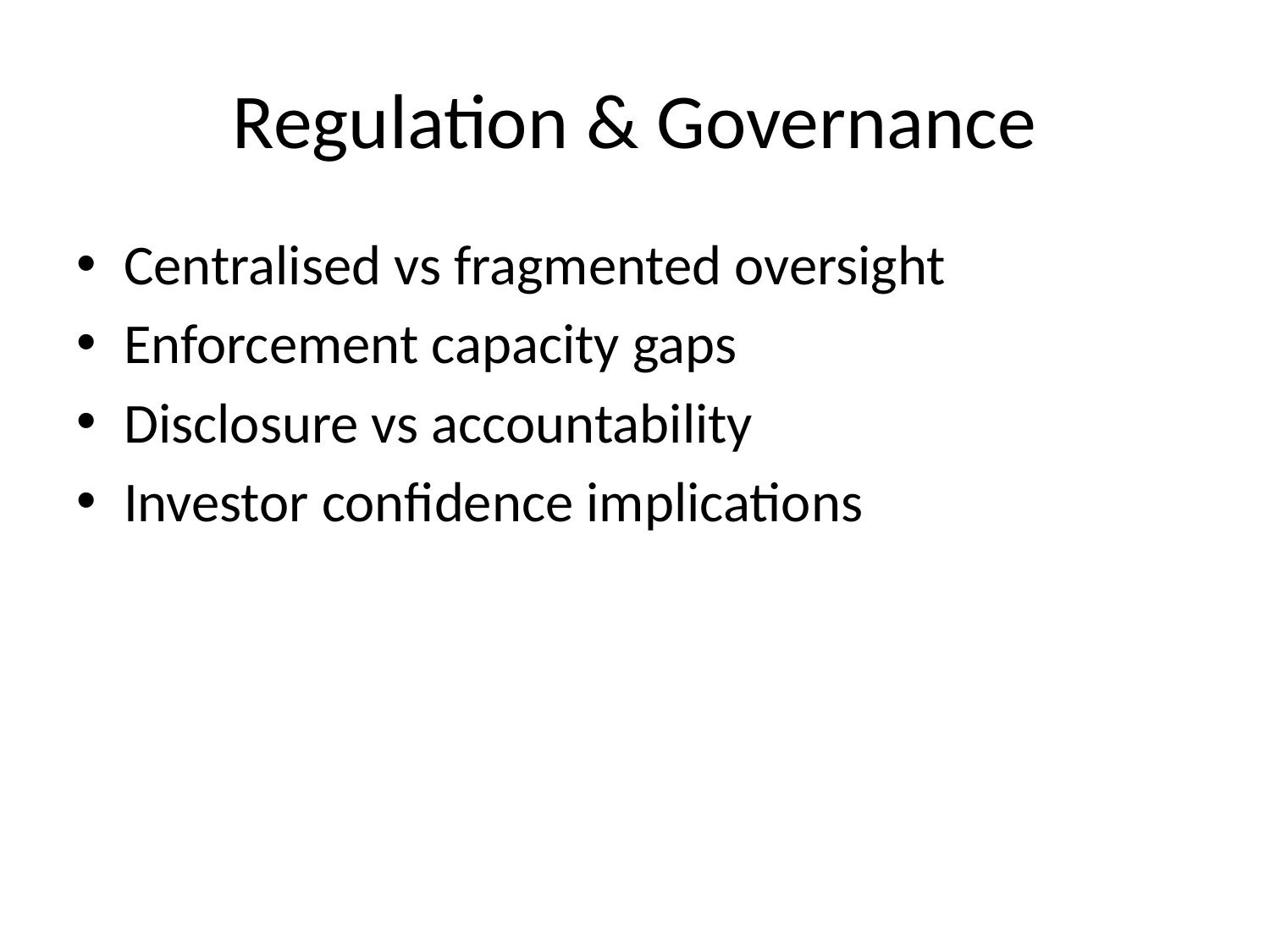

# Regulation & Governance
Centralised vs fragmented oversight
Enforcement capacity gaps
Disclosure vs accountability
Investor confidence implications